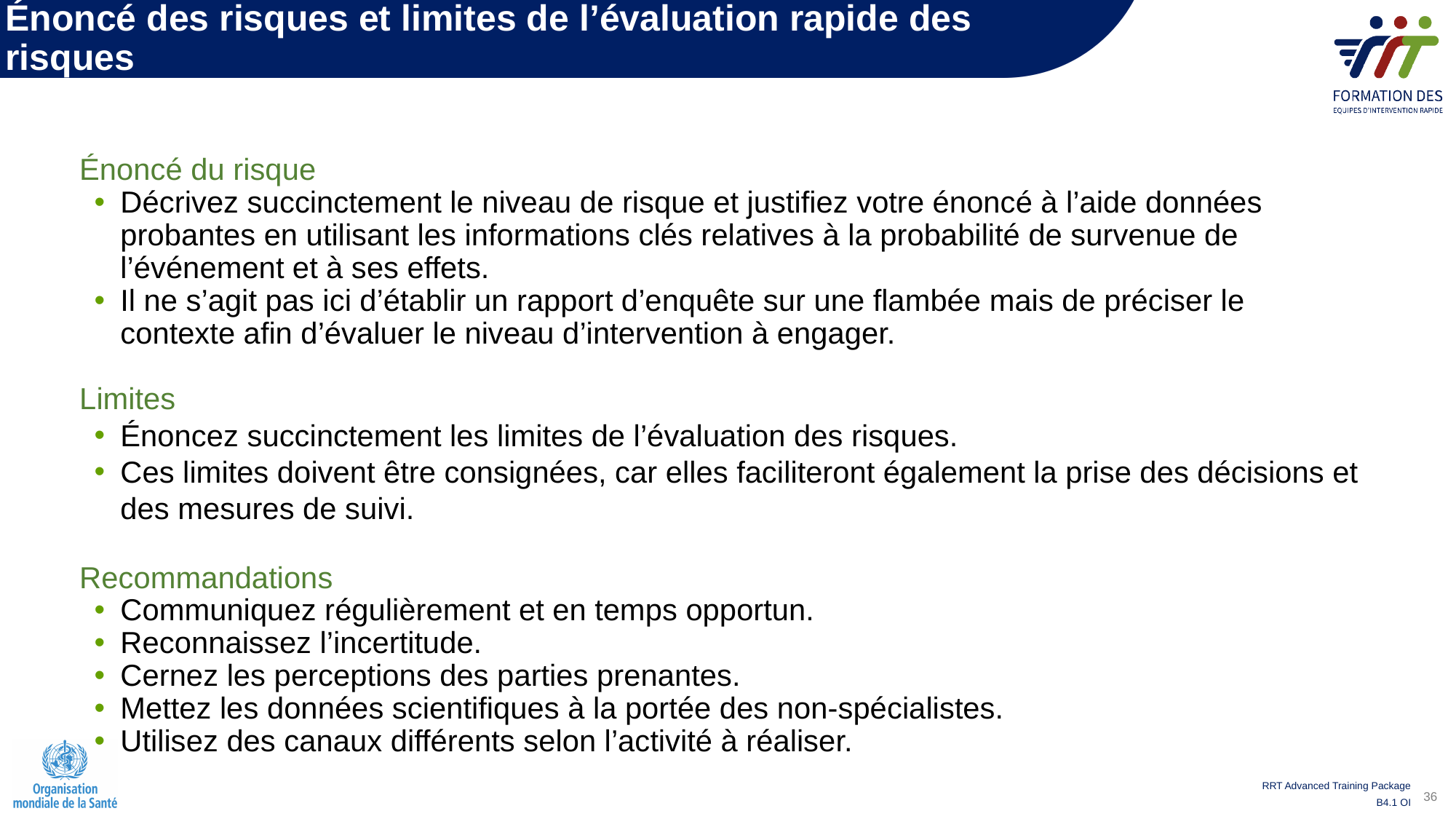

Énoncé des risques et limites de l’évaluation rapide des risques
Énoncé du risque
Décrivez succinctement le niveau de risque et justifiez votre énoncé à l’aide données probantes en utilisant les informations clés relatives à la probabilité de survenue de l’événement et à ses effets.
Il ne s’agit pas ici d’établir un rapport d’enquête sur une flambée mais de préciser le contexte afin d’évaluer le niveau d’intervention à engager.

Limites
Énoncez succinctement les limites de l’évaluation des risques.
Ces limites doivent être consignées, car elles faciliteront également la prise des décisions et des mesures de suivi.

Recommandations
Communiquez régulièrement et en temps opportun.
Reconnaissez l’incertitude.
Cernez les perceptions des parties prenantes.
Mettez les données scientifiques à la portée des non-spécialistes.
Utilisez des canaux différents selon l’activité à réaliser.